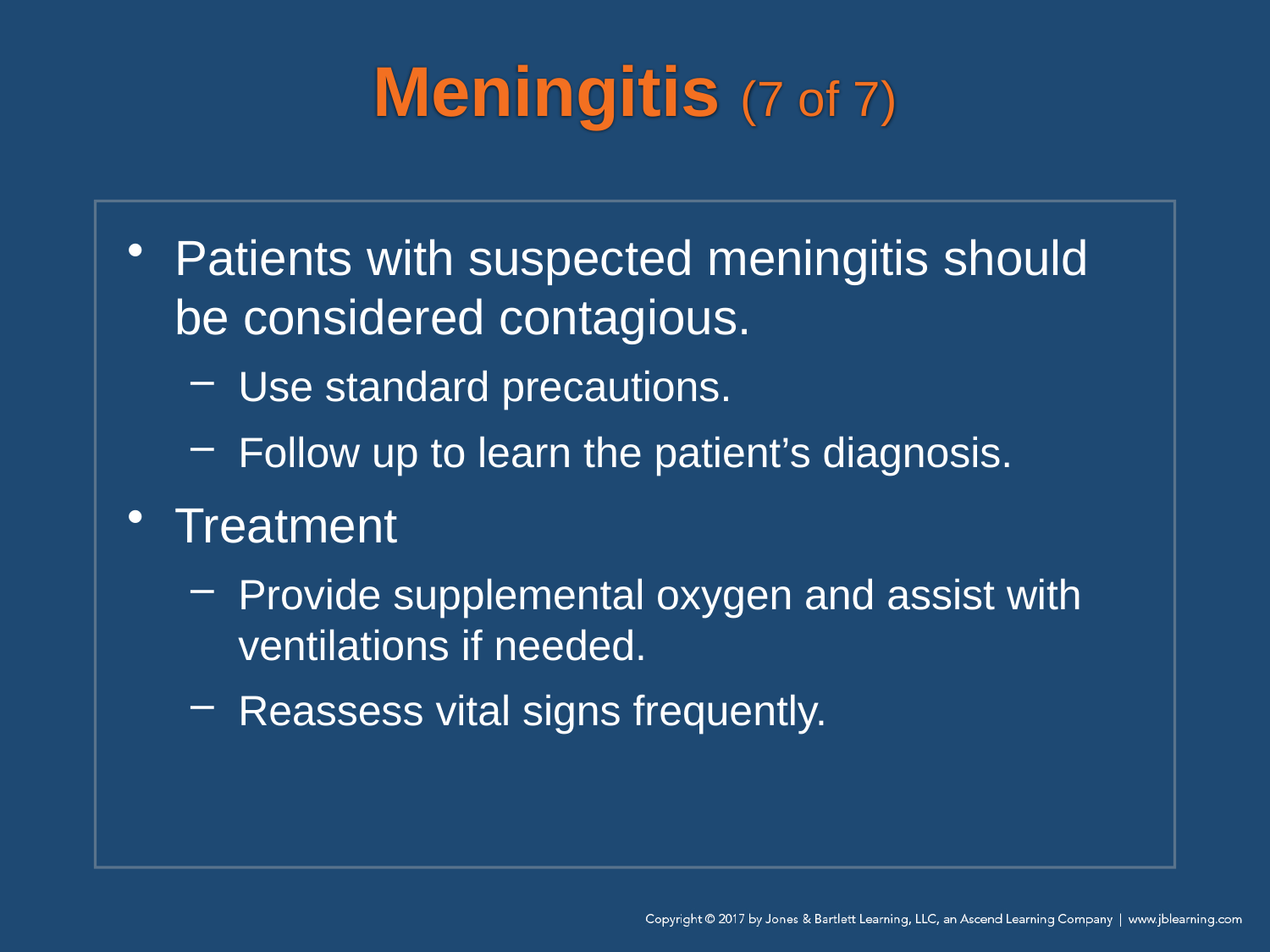

# Meningitis (7 of 7)
Patients with suspected meningitis should be considered contagious.
Use standard precautions.
Follow up to learn the patient’s diagnosis.
Treatment
Provide supplemental oxygen and assist with ventilations if needed.
Reassess vital signs frequently.